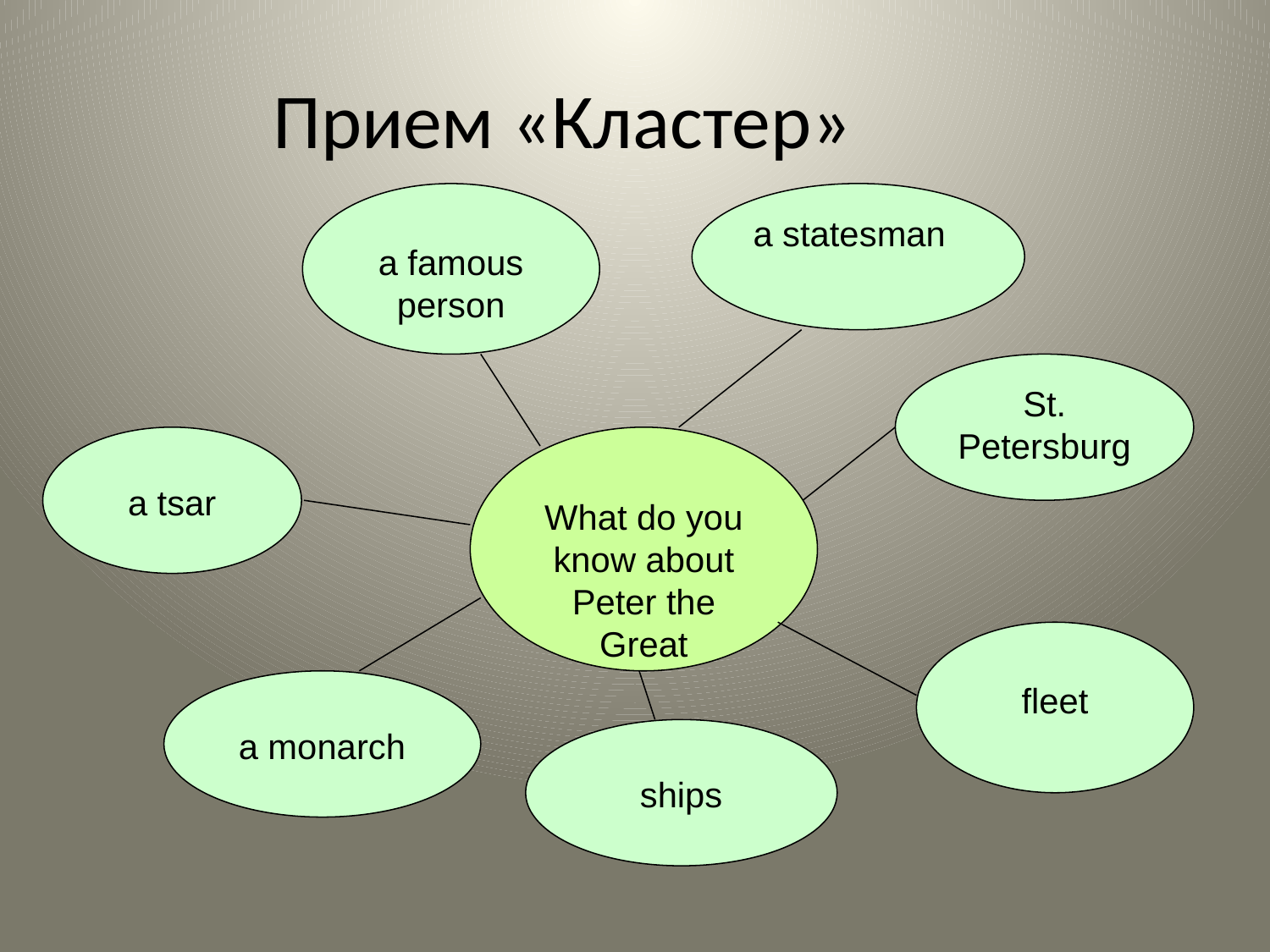

Прием «Кластер»

a famous person
a statesman

St. Petersburg

a tsar

What do you know about
Peter the Great

fleet

a monarch

ships